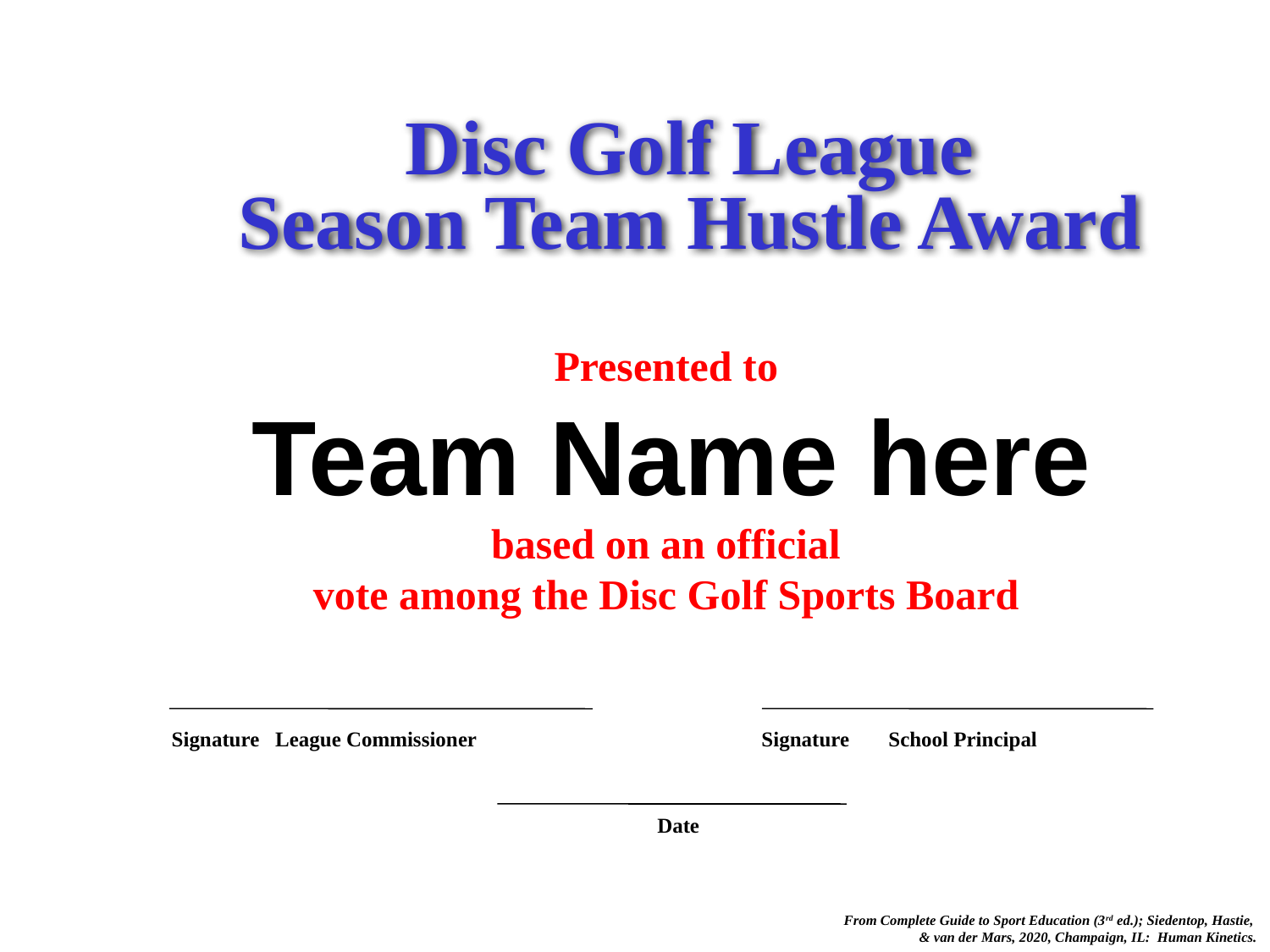

Disc Golf League
Season Team Hustle Award
Presented to
Team Name here
based on an official
vote among the Disc Golf Sports Board

Signature   League Commissioner
Signature	School Principal

Date
From Complete Guide to Sport Education (3rd ed.); Siedentop, Hastie,
& van der Mars, 2020, Champaign, IL:  Human Kinetics.